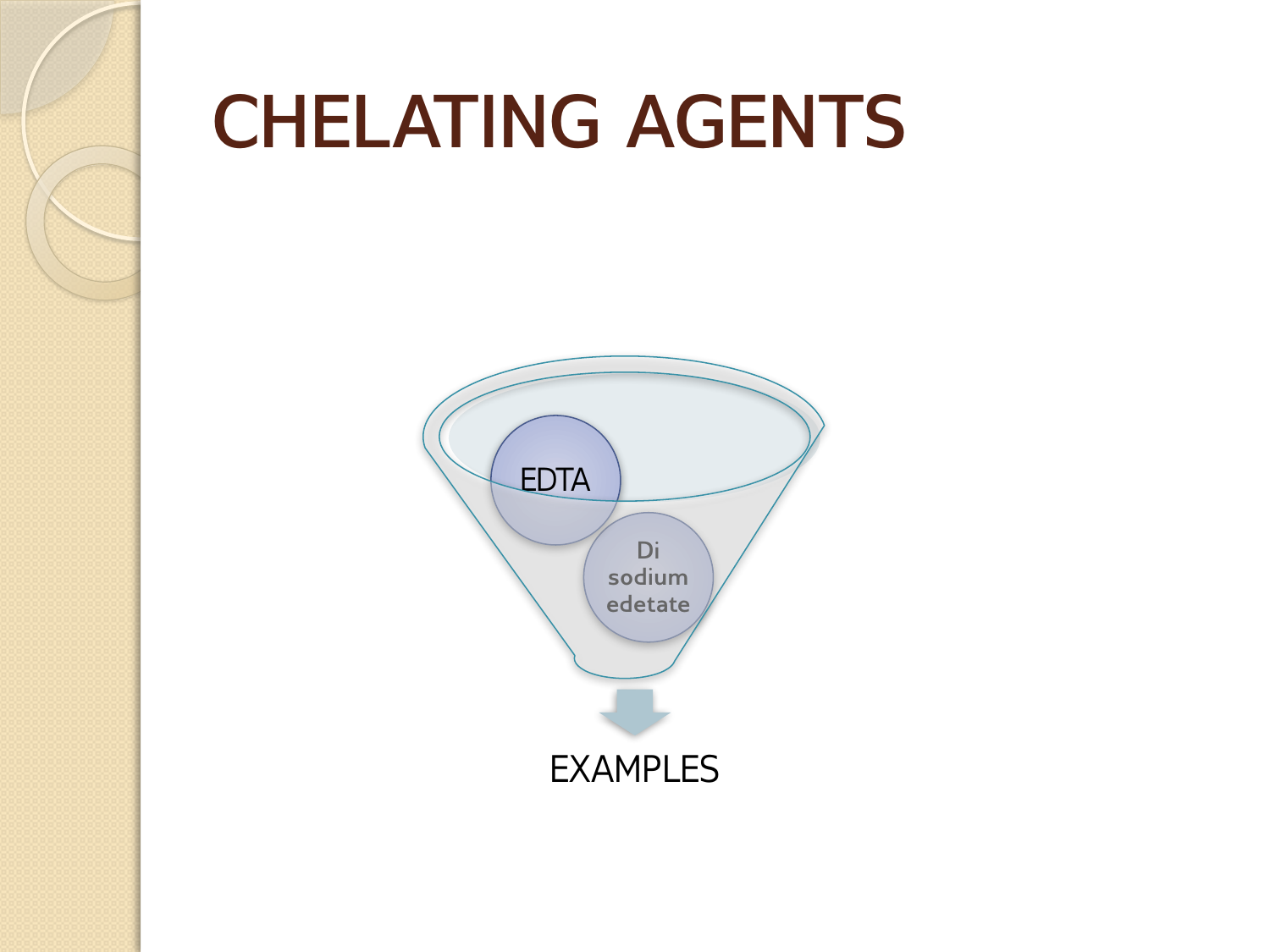

# CHELATING AGENTS
EXAMPLES
Di sodium edetate
EDTA